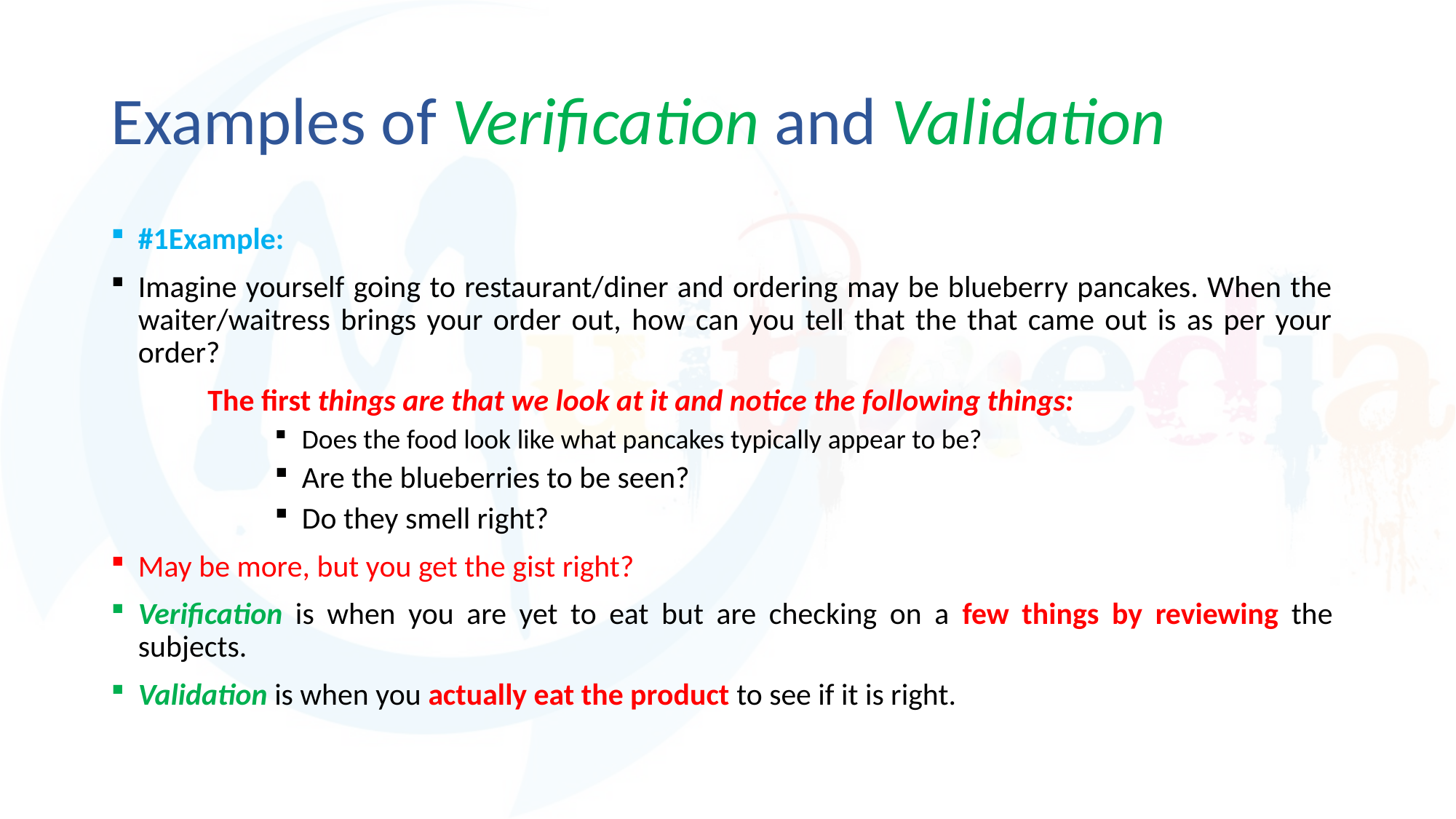

# Examples of Verification and Validation
#1Example:
Imagine yourself going to restaurant/diner and ordering may be blueberry pancakes. When the waiter/waitress brings your order out, how can you tell that the that came out is as per your order?
              The first things are that we look at it and notice the following things:
Does the food look like what pancakes typically appear to be?
Are the blueberries to be seen?
Do they smell right?
May be more, but you get the gist right?
Verification is when you are yet to eat but are checking on a few things by reviewing the subjects.
Validation is when you actually eat the product to see if it is right.